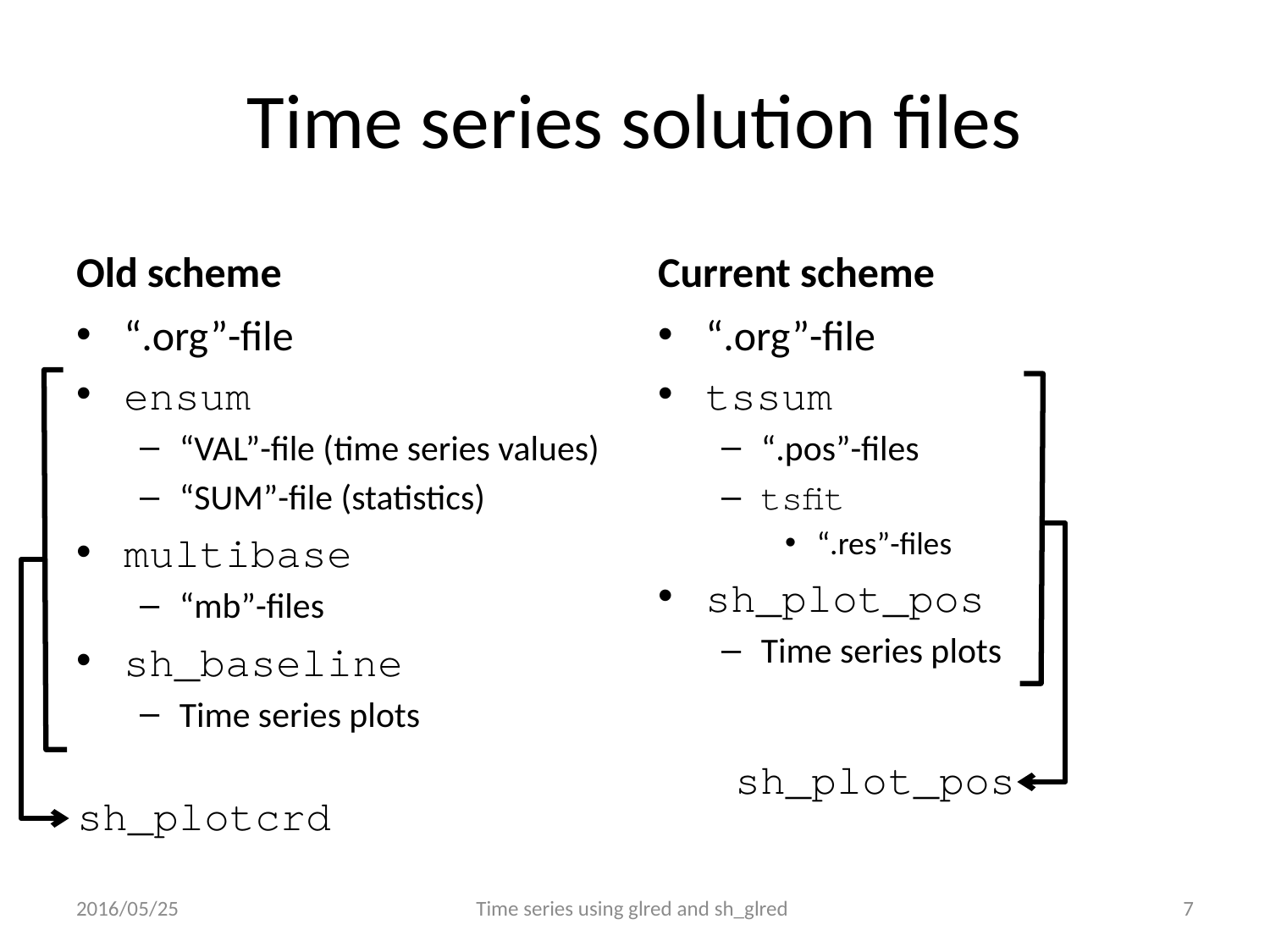

# Time series solution files
Old scheme
Current scheme
“.org”-file
ensum
“VAL”-file (time series values)
“SUM”-file (statistics)
multibase
“mb”-files
sh_baseline
Time series plots
“.org”-file
tssum
“.pos”-files
tsfit
“.res”-files
sh_plot_pos
Time series plots

sh_plot_pos
sh_plotcrd
2016/05/25
Time series using glred and sh_glred
7